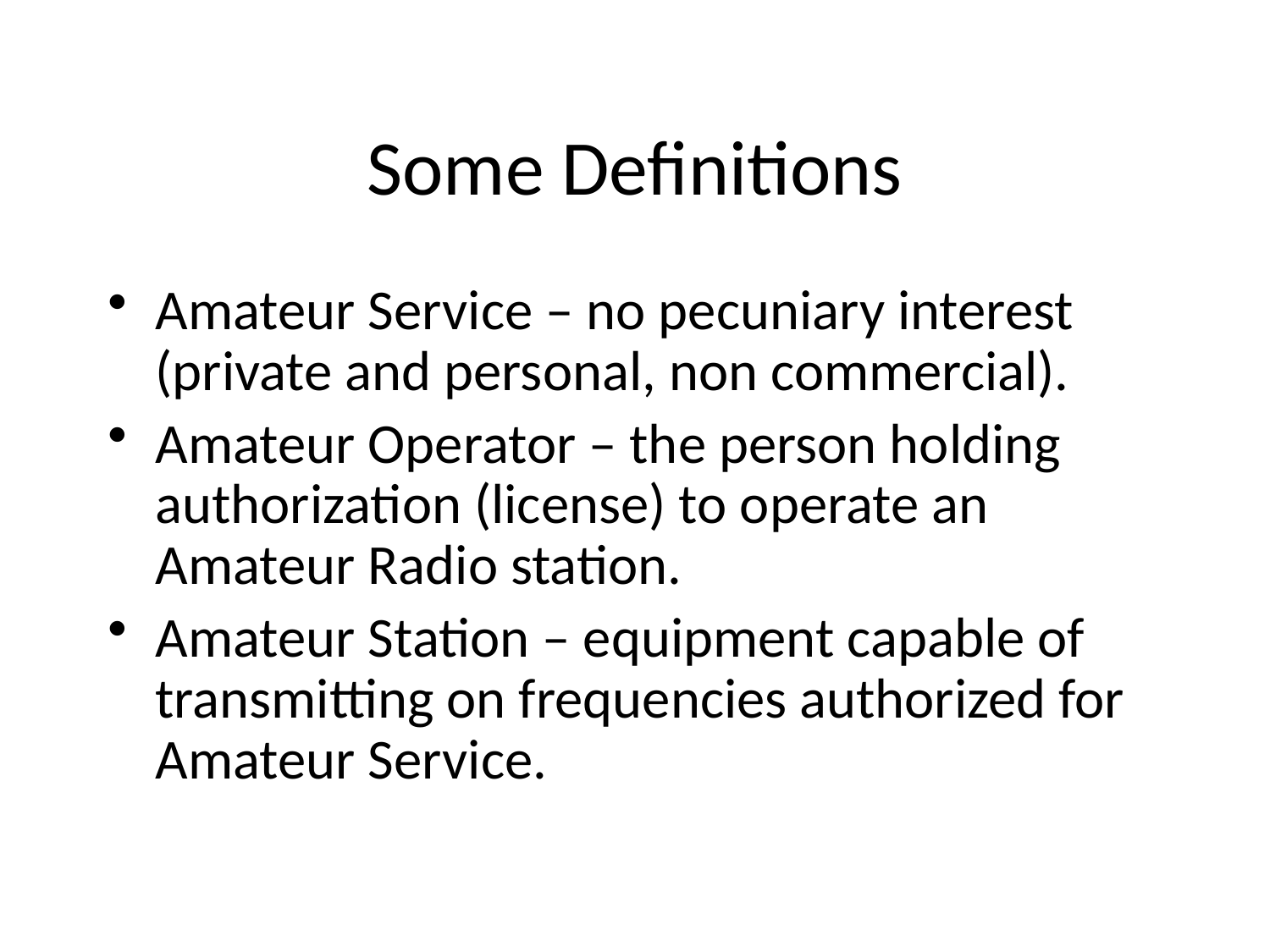

Some Definitions
Amateur Service – no pecuniary interest (private and personal, non commercial).
Amateur Operator – the person holding authorization (license) to operate an Amateur Radio station.
Amateur Station – equipment capable of transmitting on frequencies authorized for Amateur Service.